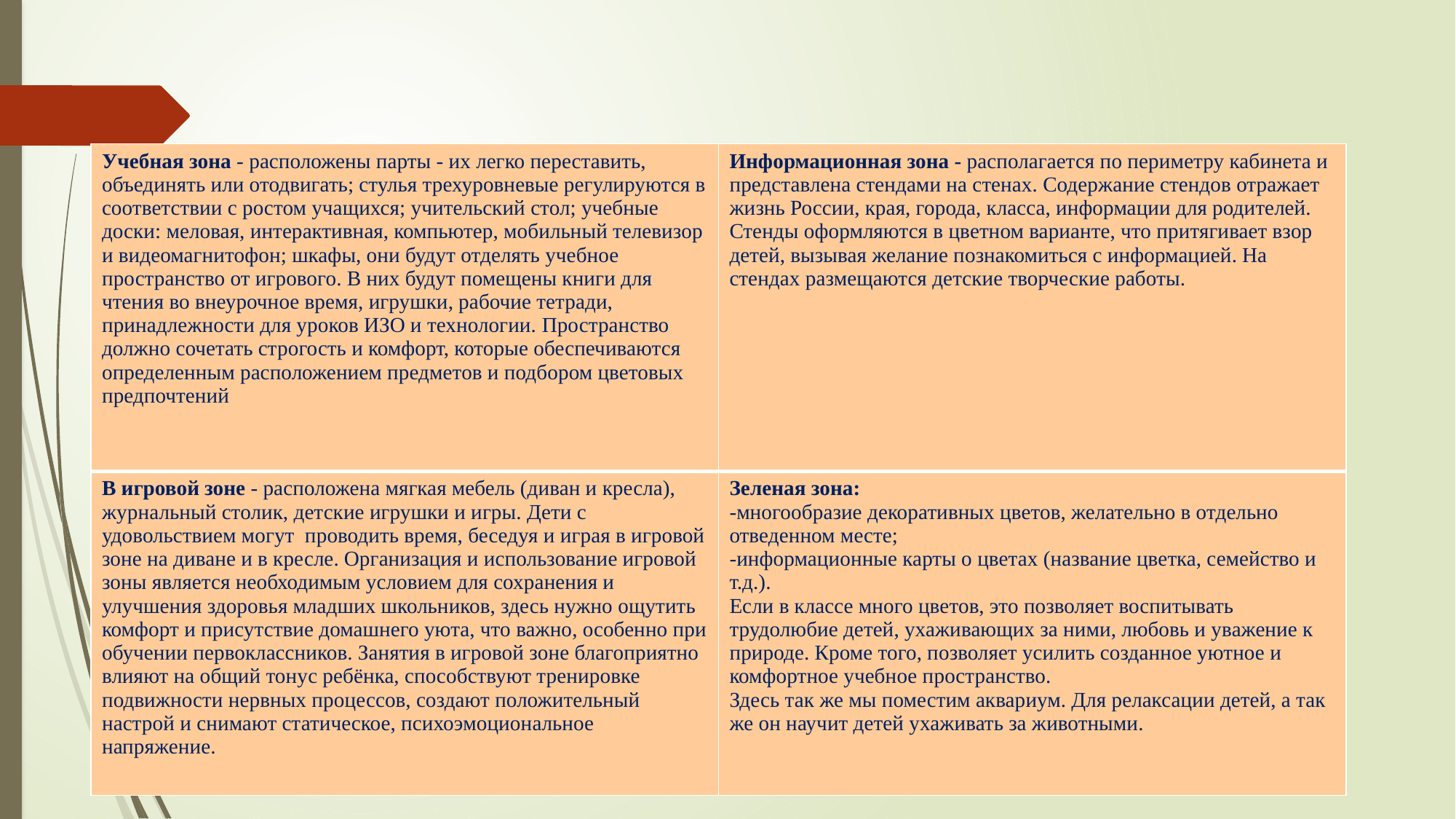

#
| Учебная зона - расположены парты - их легко переставить, объединять или отодвигать; стулья трехуровневые регулируются в соответствии с ростом учащихся; учительский стол; учебные доски: меловая, интерактивная, компьютер, мобильный телевизор и видеомагнитофон; шкафы, они будут отделять учебное пространство от игрового. В них будут помещены книги для чтения во внеурочное время, игрушки, рабочие тетради, принадлежности для уроков ИЗО и технологии. Пространство должно сочетать строгость и комфорт, которые обеспечиваются определенным расположением предметов и подбором цветовых предпочтений | Информационная зона - располагается по периметру кабинета и представлена стендами на стенах. Содержание стендов отражает жизнь России, края, города, класса, информации для родителей. Стенды оформляются в цветном варианте, что притягивает взор детей, вызывая желание познакомиться с информацией. На стендах размещаются детские творческие работы. |
| --- | --- |
| В игровой зоне - расположена мягкая мебель (диван и кресла), журнальный столик, детские игрушки и игры. Дети с удовольствием могут проводить время, беседуя и играя в игровой зоне на диване и в кресле. Организация и использование игровой зоны является необходимым условием для сохранения и улучшения здоровья младших школьников, здесь нужно ощутить комфорт и присутствие домашнего уюта, что важно, особенно при обучении первоклассников. Занятия в игровой зоне благоприятно влияют на общий тонус ребёнка, способствуют тренировке подвижности нервных процессов, создают положительный настрой и снимают статическое, психоэмоциональное напряжение. | Зеленая зона: -многообразие декоративных цветов, желательно в отдельно отведенном месте; -информационные карты о цветах (название цветка, семейство и т.д.). Если в классе много цветов, это позволяет воспитывать трудолюбие детей, ухаживающих за ними, любовь и уважение к природе. Кроме того, позволяет усилить созданное уютное и комфортное учебное пространство. Здесь так же мы поместим аквариум. Для релаксации детей, а так же он научит детей ухаживать за животными. |